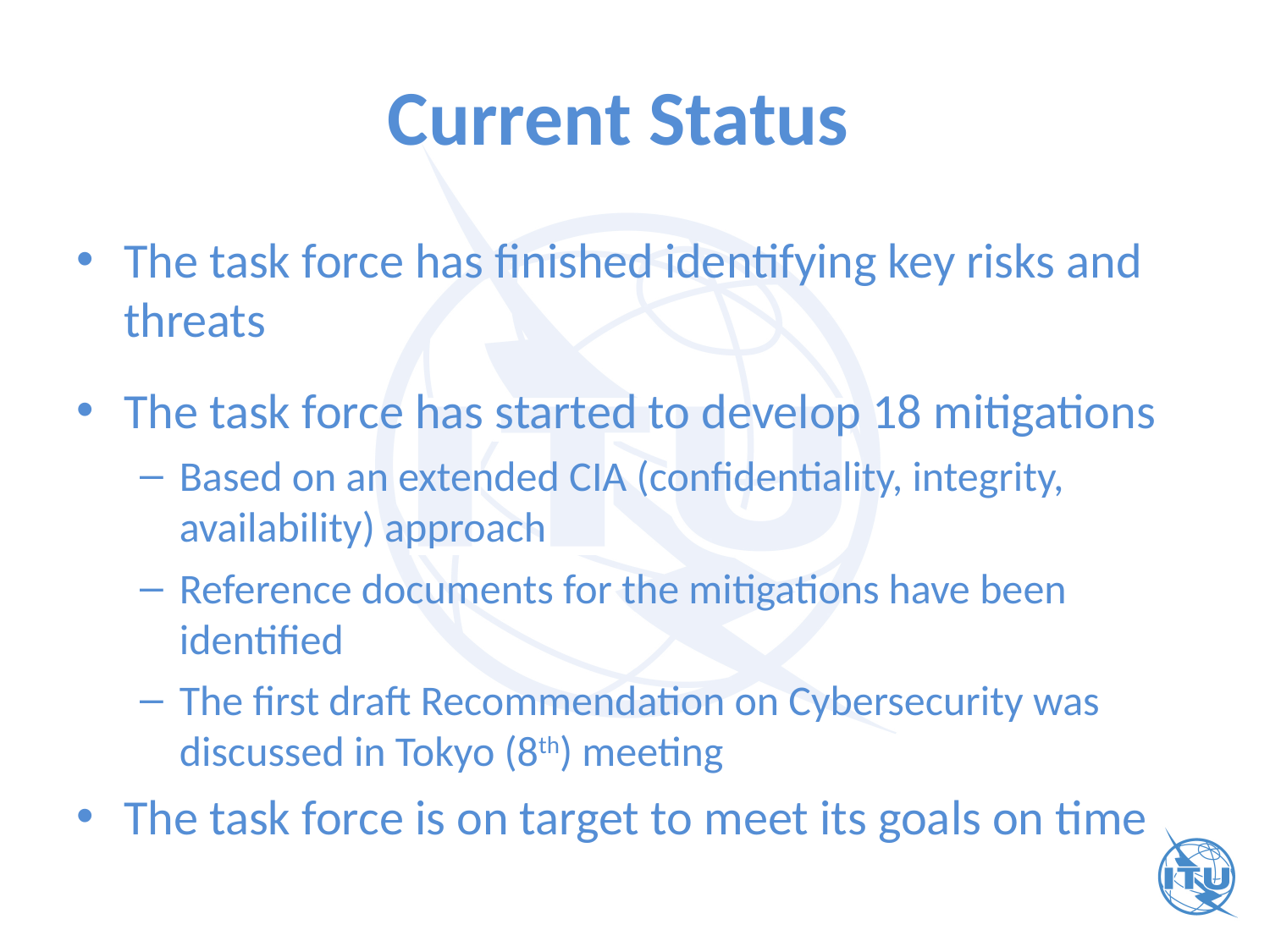

# Current Status
The task force has finished identifying key risks and threats
The task force has started to develop 18 mitigations
Based on an extended CIA (confidentiality, integrity, availability) approach
Reference documents for the mitigations have been identified
The first draft Recommendation on Cybersecurity was discussed in Tokyo (8th) meeting
The task force is on target to meet its goals on time